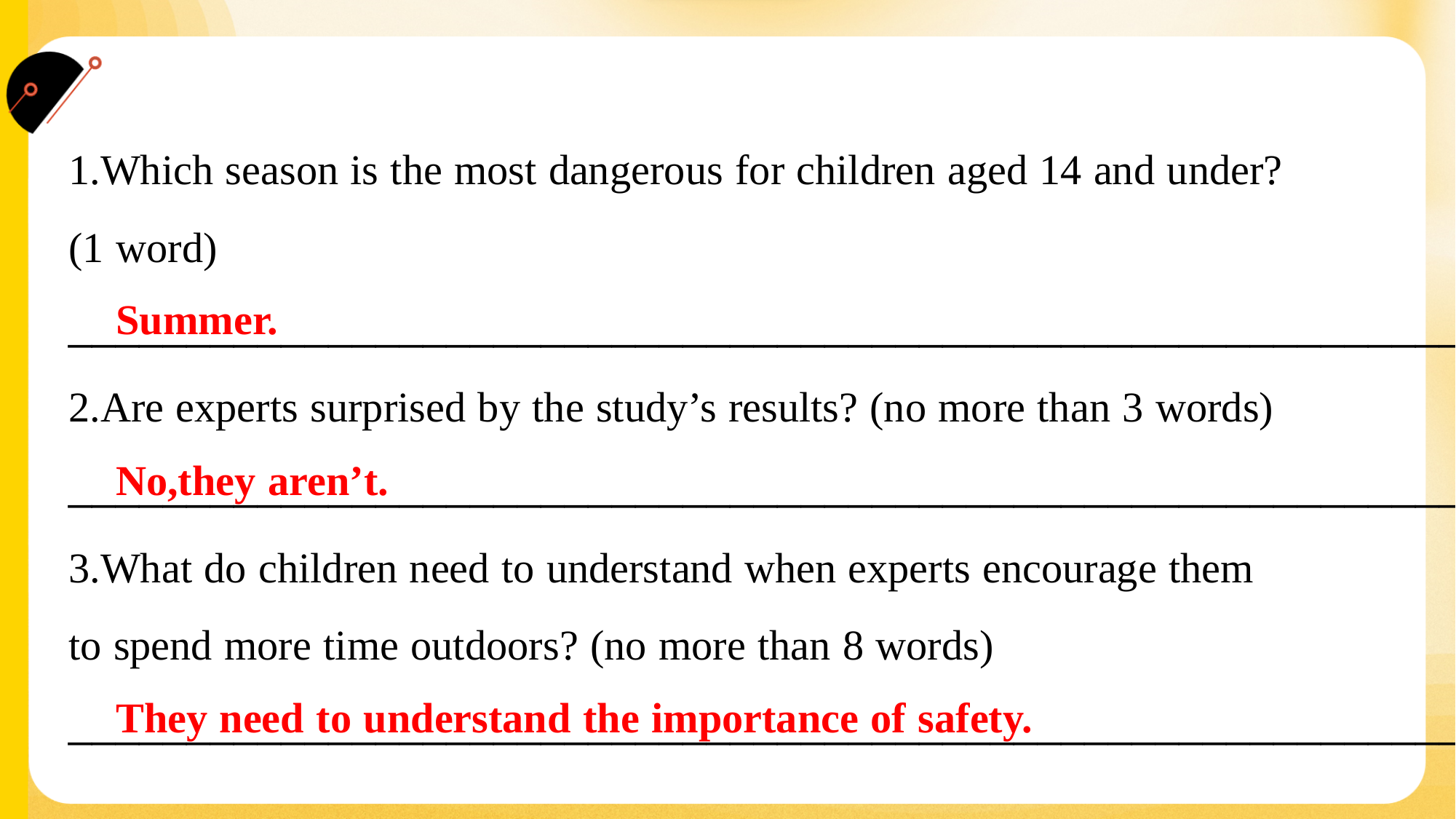

1.Which season is the most dangerous for children aged 14 and under?
(1 word)
______________________________________________________________

    Summer.
2.Are experts surprised by the study’s results? (no more than 3 words)
______________________________________________________________

    No,they aren’t.
3.What do children need to understand when experts encourage them
to spend more time outdoors? (no more than 8 words)
______________________________________________________________

    They need to understand the importance of safety.